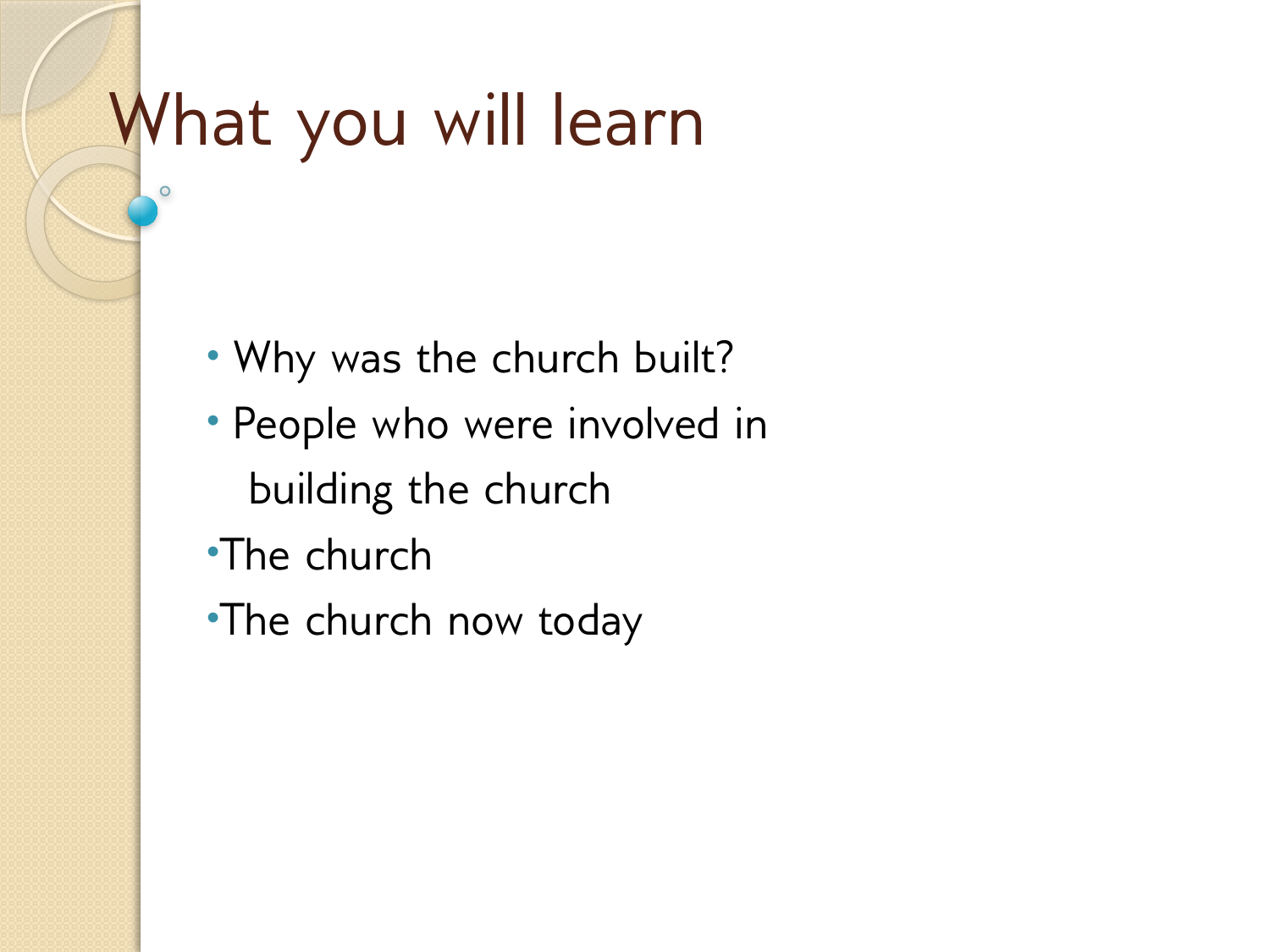

# What you will learn
 Why was the church built?
 People who were involved in
   building the church
The church
The church now today